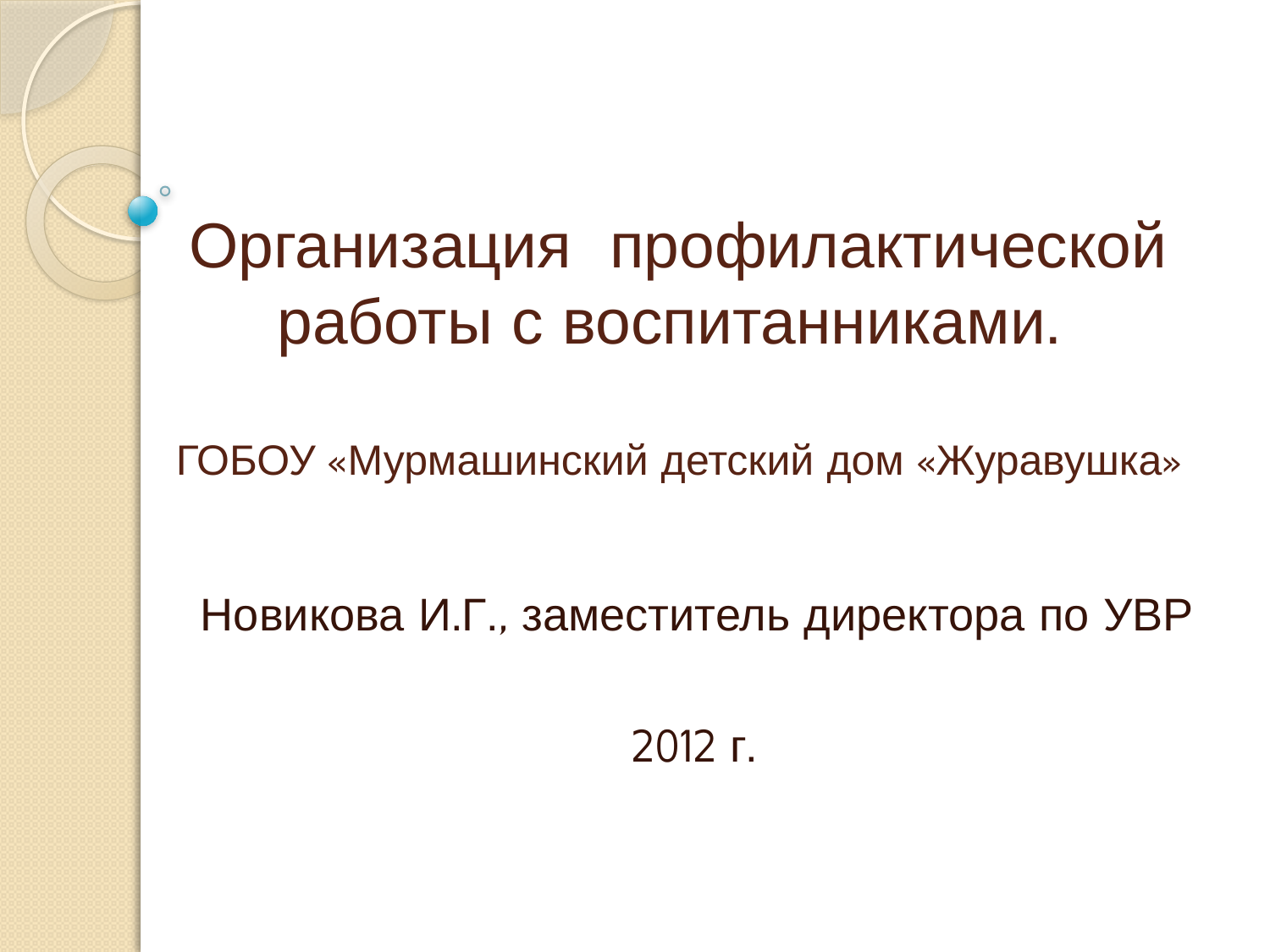

# Организация  профилактической работы с воспитанниками. ГОБОУ «Мурмашинский детский дом «Журавушка»
Новикова И.Г., заместитель директора по УВР

2012 г.